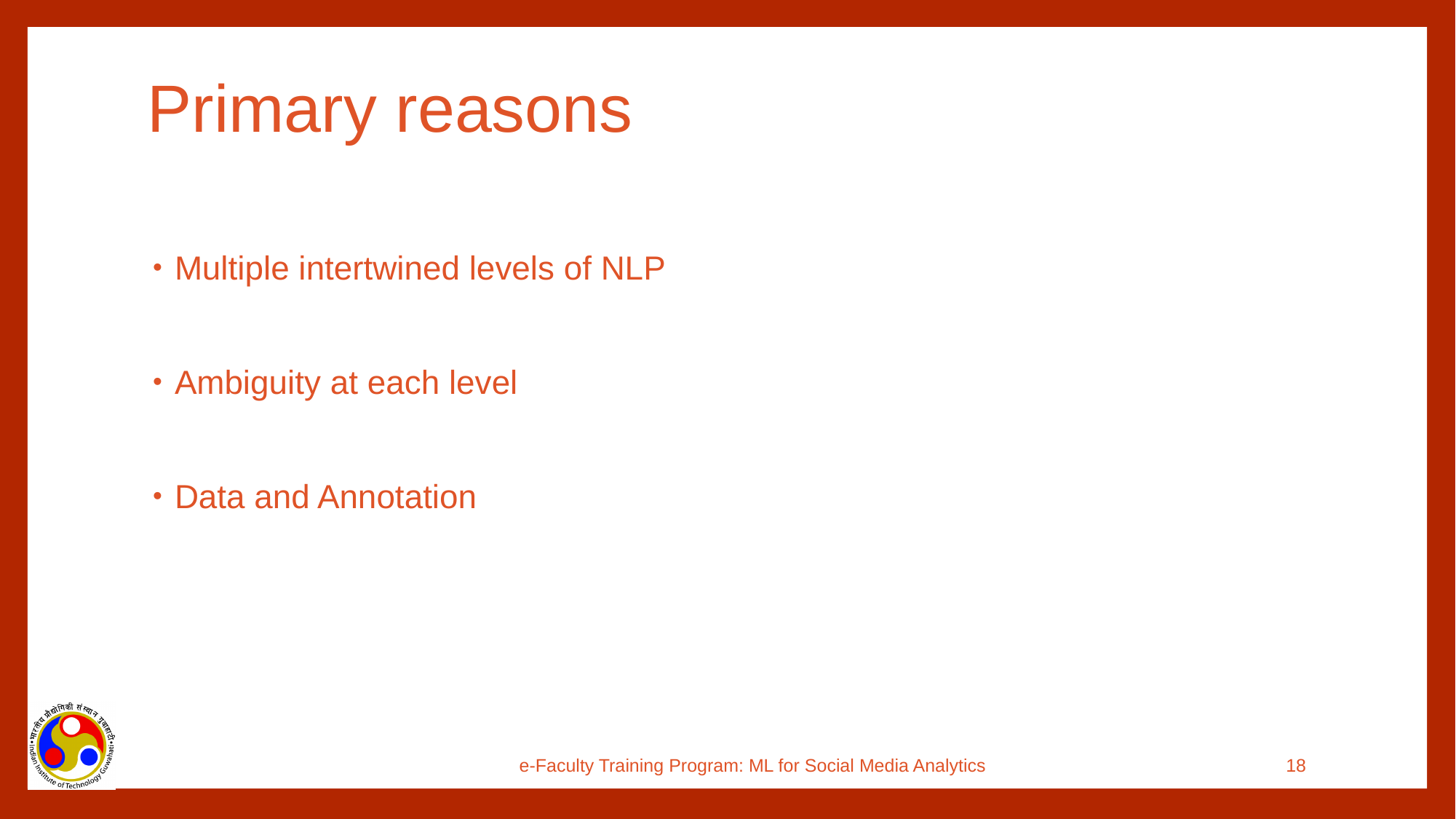

# Primary reasons
Multiple intertwined levels of NLP

Ambiguity at each level

Data and Annotation
e-Faculty Training Program: ML for Social Media Analytics
18